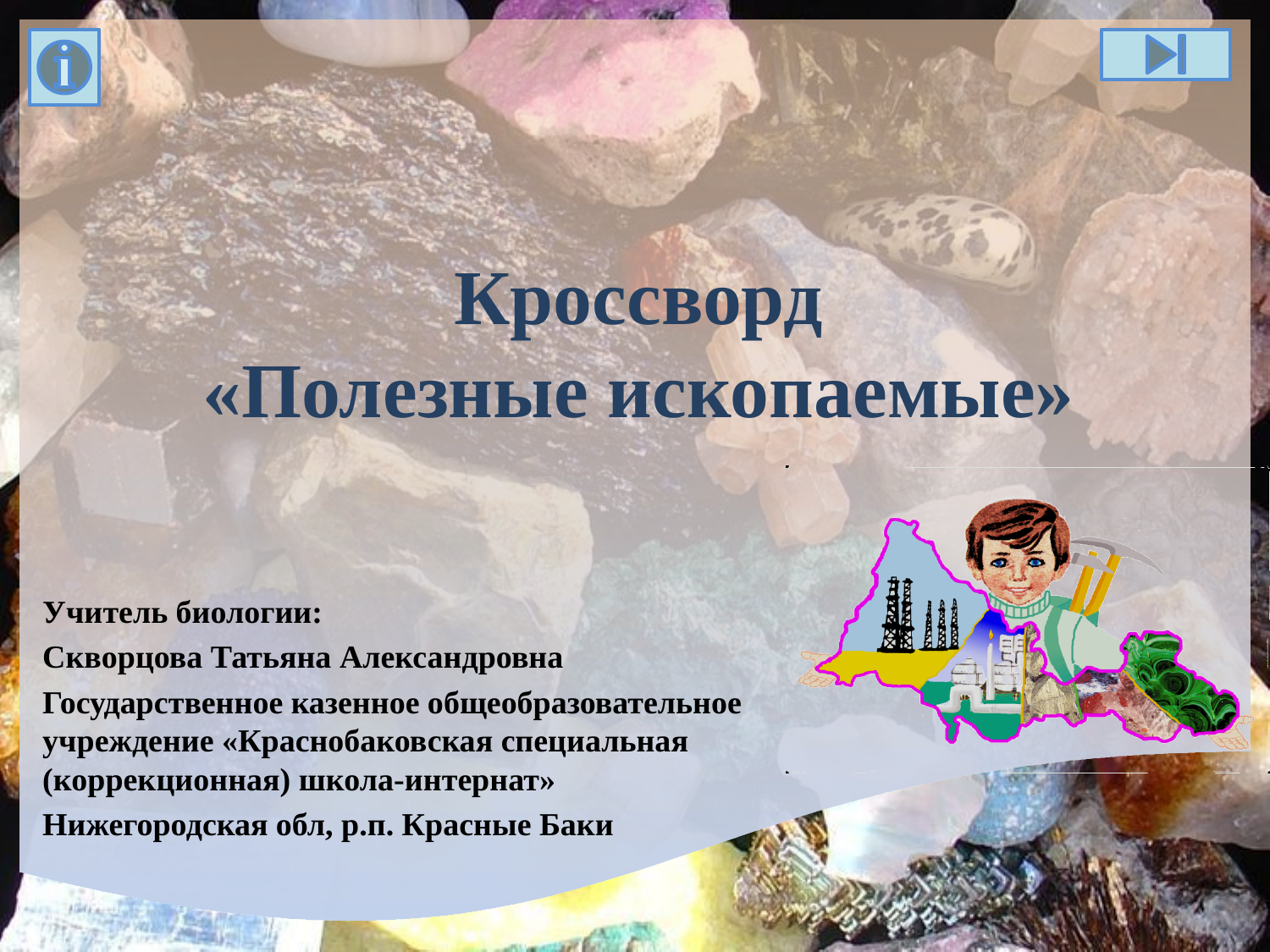

# Кроссворд «Полезные ископаемые»
Учитель биологии:
Скворцова Татьяна Александровна
Государственное казенное общеобразовательное учреждение «Краснобаковская специальная (коррекционная) школа-интернат»
Нижегородская обл, р.п. Красные Баки